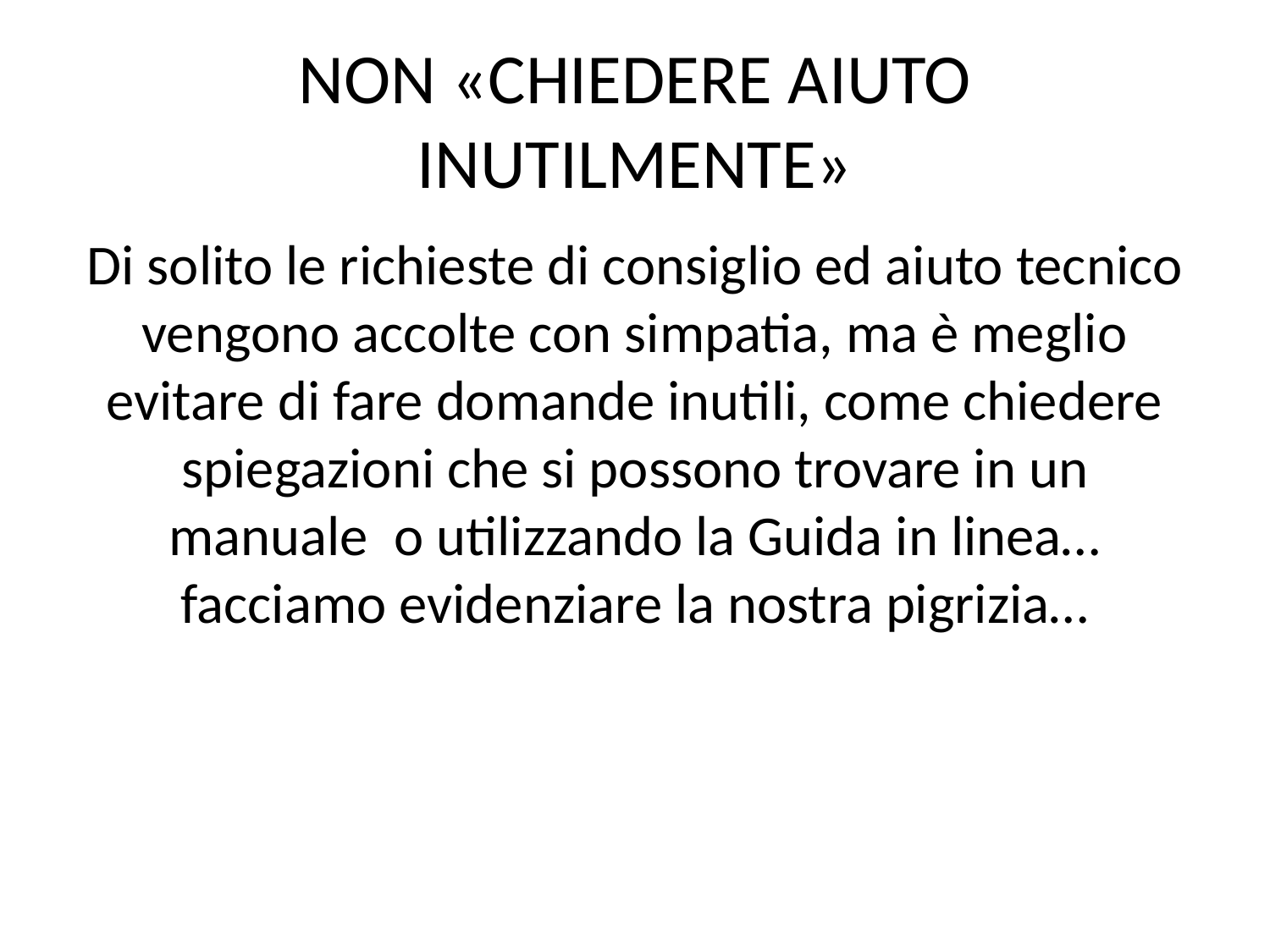

# NON «CHIEDERE AIUTO INUTILMENTE»
Di solito le richieste di consiglio ed aiuto tecnico vengono accolte con simpatia, ma è meglio evitare di fare domande inutili, come chiedere spiegazioni che si possono trovare in un manuale  o utilizzando la Guida in linea… facciamo evidenziare la nostra pigrizia…